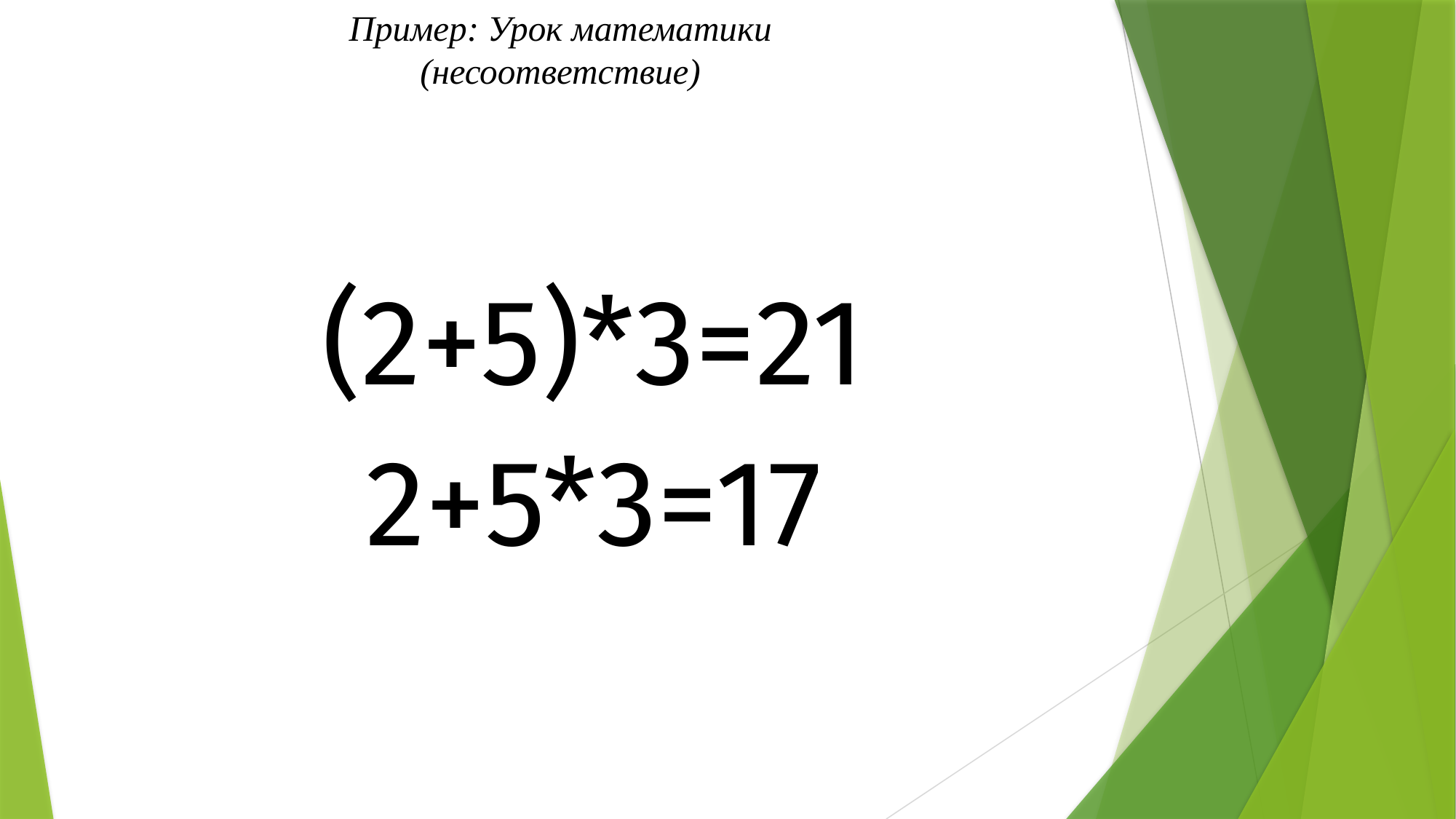

# Пример: Урок математики (несоответствие)
(2+5)*3=21
2+5*3=17